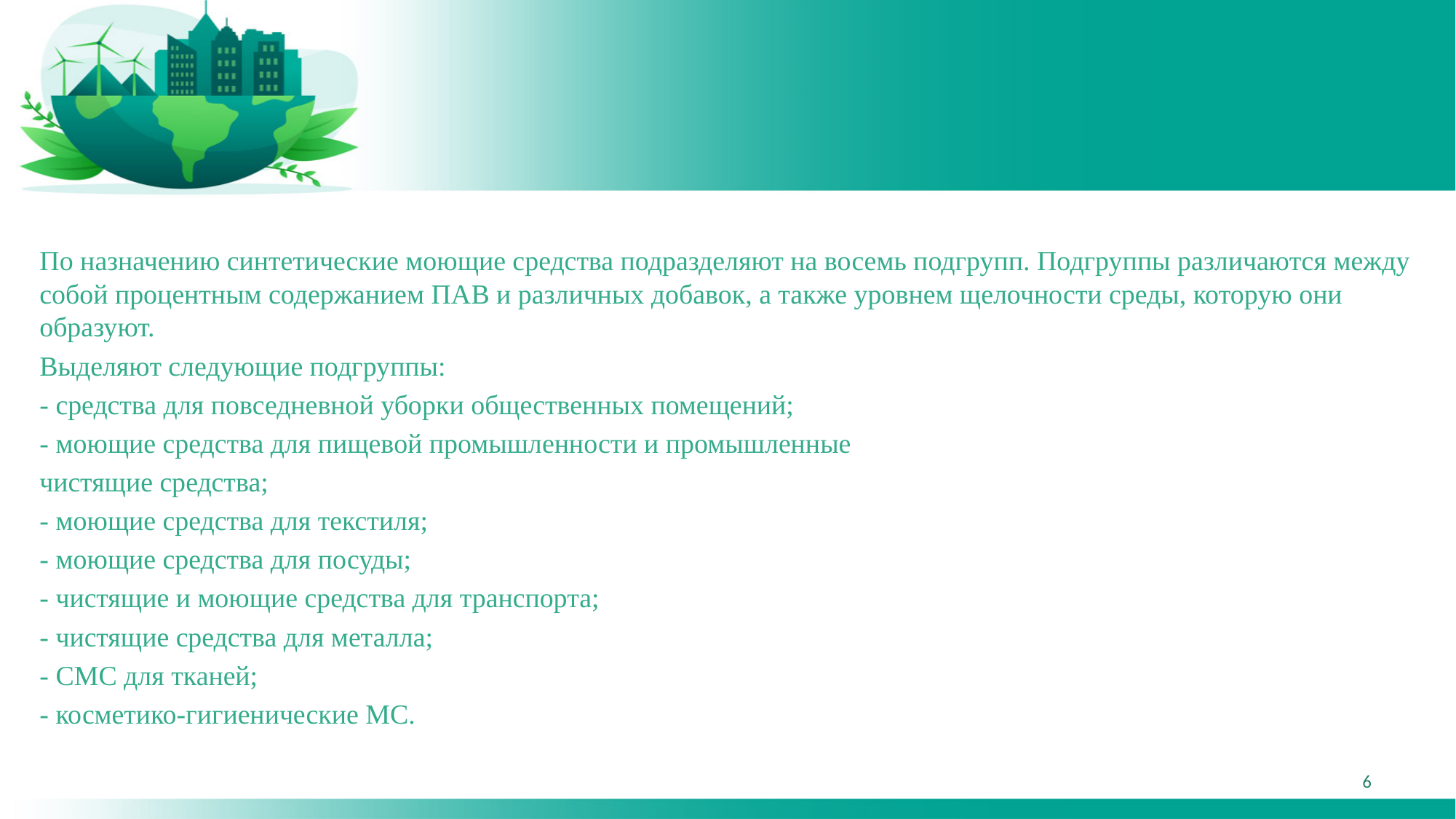

#
По назначению синтетические моющие средства подразделяют на восемь подгрупп. Подгруппы различаются между собой процентным содержанием ПАВ и различных добавок, а также уровнем щелочности среды, которую они образуют.
Выделяют следующие подгруппы:
- средства для повседневной уборки общественных помещений;
- моющие средства для пищевой промышленности и промышленные
чистящие средства;
- моющие средства для текстиля;
- моющие средства для посуды;
- чистящие и моющие средства для транспорта;
- чистящие средства для металла;
- СМС для тканей;
- косметико-гигиенические МС.

6